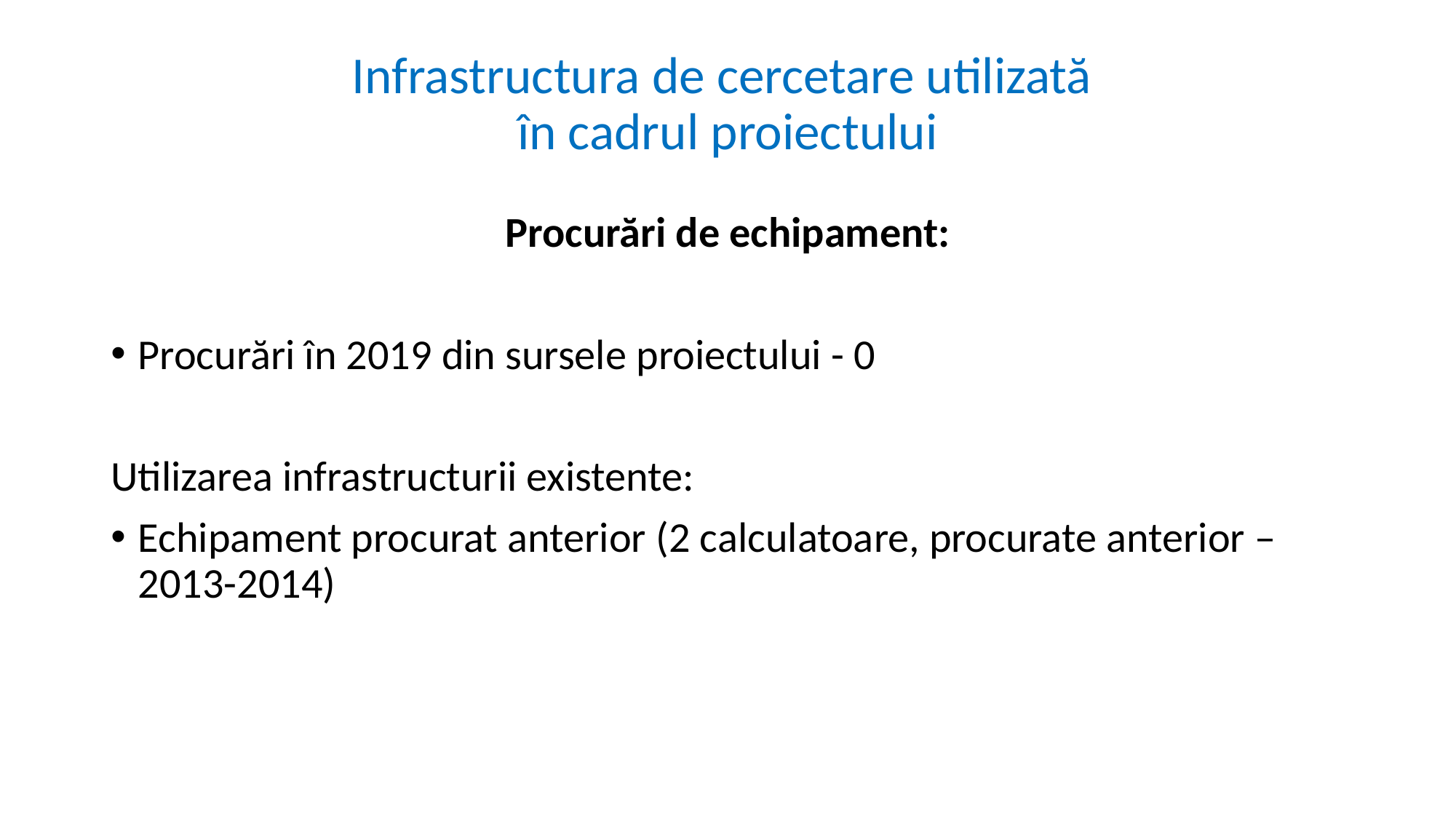

# Infrastructura de cercetare utilizată în cadrul proiectului
Procurări de echipament:

Procurări în 2019 din sursele proiectului - 0

Utilizarea infrastructurii existente:
Echipament procurat anterior (2 calculatoare, procurate anterior – 2013-2014)